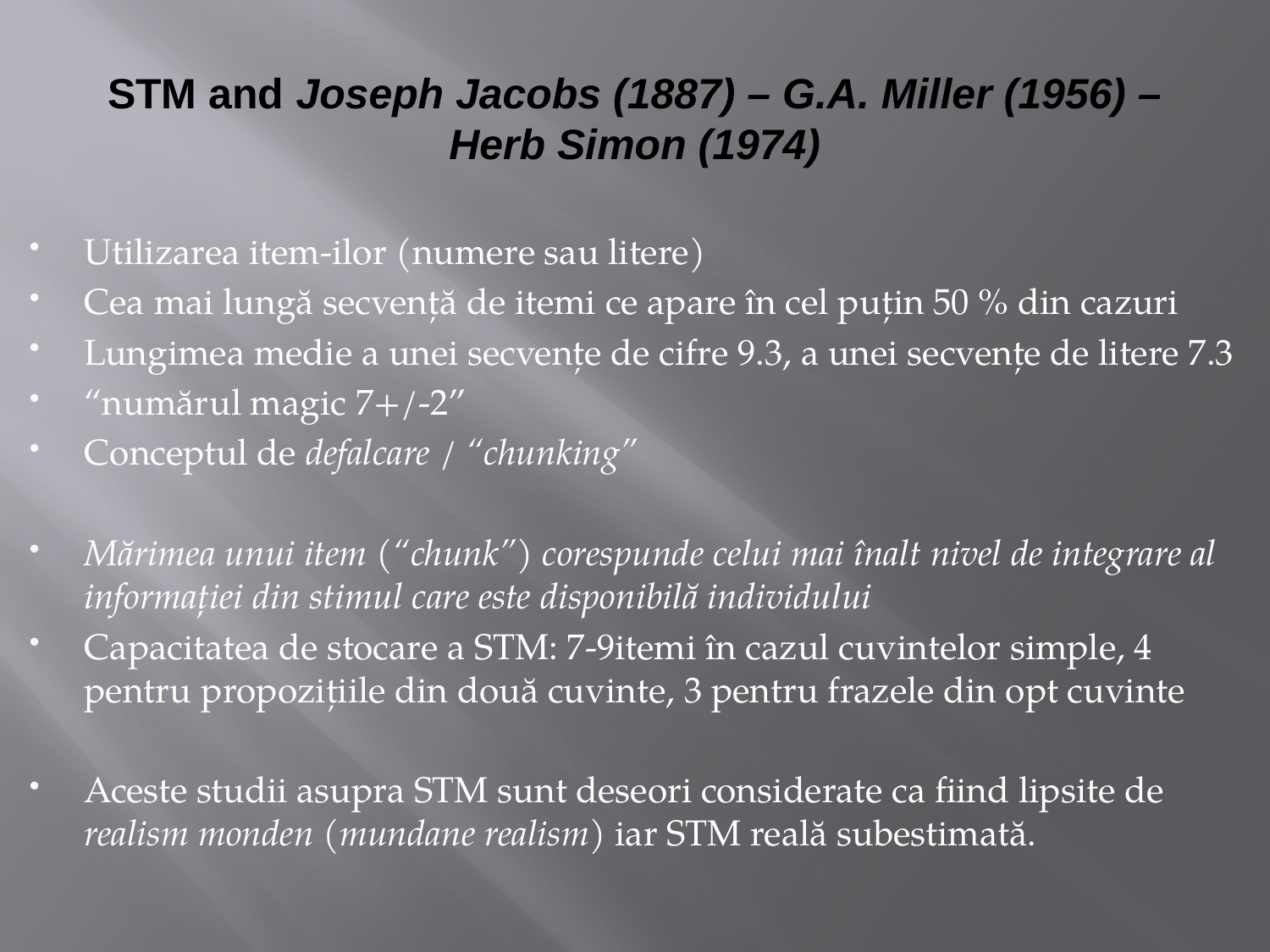

# STM and Joseph Jacobs (1887) – G.A. Miller (1956) – Herb Simon (1974)
Utilizarea item-ilor (numere sau litere)
Cea mai lungă secvenţă de itemi ce apare în cel puţin 50 % din cazuri
Lungimea medie a unei secvenţe de cifre 9.3, a unei secvenţe de litere 7.3
“numărul magic 7+/-2”
Conceptul de defalcare / “chunking”

Mărimea unui item (“chunk”) corespunde celui mai înalt nivel de integrare al informaţiei din stimul care este disponibilă individului
Capacitatea de stocare a STM: 7-9itemi în cazul cuvintelor simple, 4 pentru propoziţiile din două cuvinte, 3 pentru frazele din opt cuvinte

Aceste studii asupra STM sunt deseori considerate ca fiind lipsite de realism monden (mundane realism) iar STM reală subestimată.